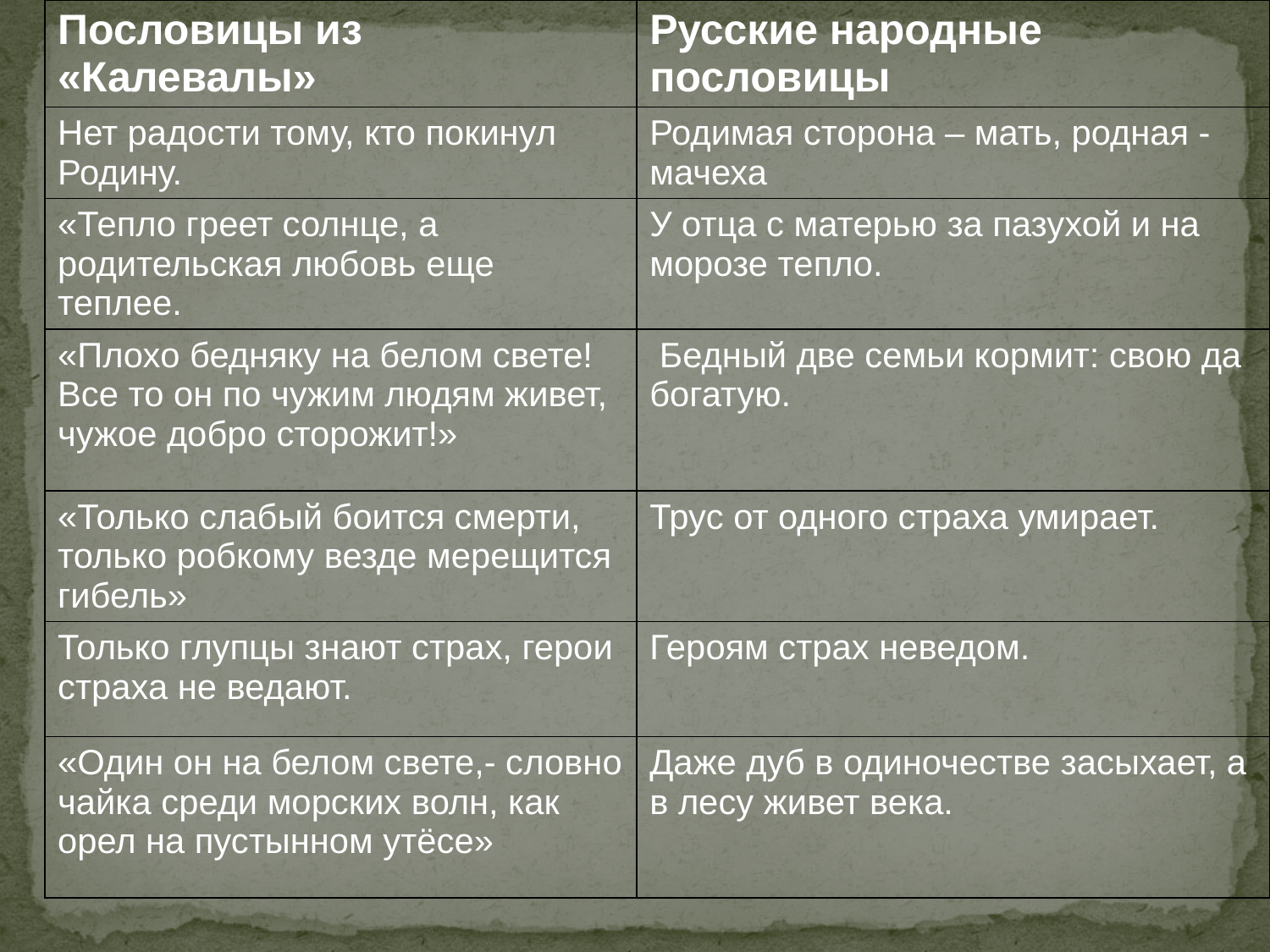

| Пословицы из «Калевалы» | Русские народные пословицы |
| --- | --- |
| Нет радости тому, кто покинул Родину. | Родимая сторона – мать, родная - мачеха |
| «Тепло греет солнце, а родительская любовь еще теплее. | У отца с матерью за пазухой и на морозе тепло. |
| «Плохо бедняку на белом свете! Все то он по чужим людям живет, чужое добро сторожит!» | Бедный две семьи кормит: свою да богатую. |
| «Только слабый боится смерти, только робкому везде мерещится гибель» | Трус от одного страха умирает. |
| Только глупцы знают страх, герои страха не ведают. | Героям страх неведом. |
| «Один он на белом свете,- словно чайка среди морских волн, как орел на пустынном утёсе» | Даже дуб в одиночестве засыхает, а в лесу живет века. |